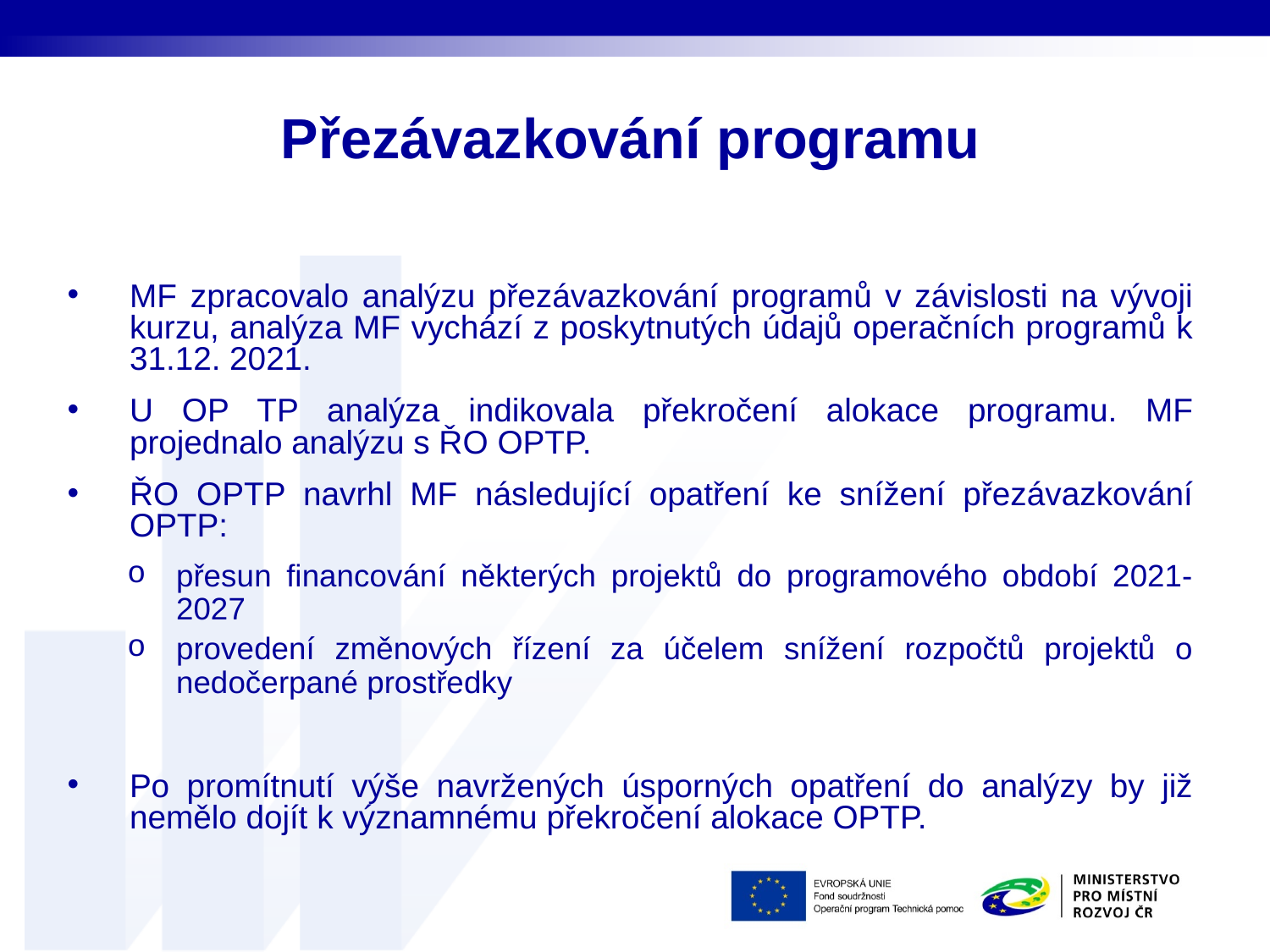

# Přezávazkování programu

MF zpracovalo analýzu přezávazkování programů v závislosti na vývoji kurzu, analýza MF vychází z poskytnutých údajů operačních programů k 31.12. 2021.
U OP TP analýza indikovala překročení alokace programu. MF projednalo analýzu s ŘO OPTP.
ŘO OPTP navrhl MF následující opatření ke snížení přezávazkování OPTP:
přesun financování některých projektů do programového období 2021-2027
provedení změnových řízení za účelem snížení rozpočtů projektů o nedočerpané prostředky

Po promítnutí výše navržených úsporných opatření do analýzy by již nemělo dojít k významnému překročení alokace OPTP.